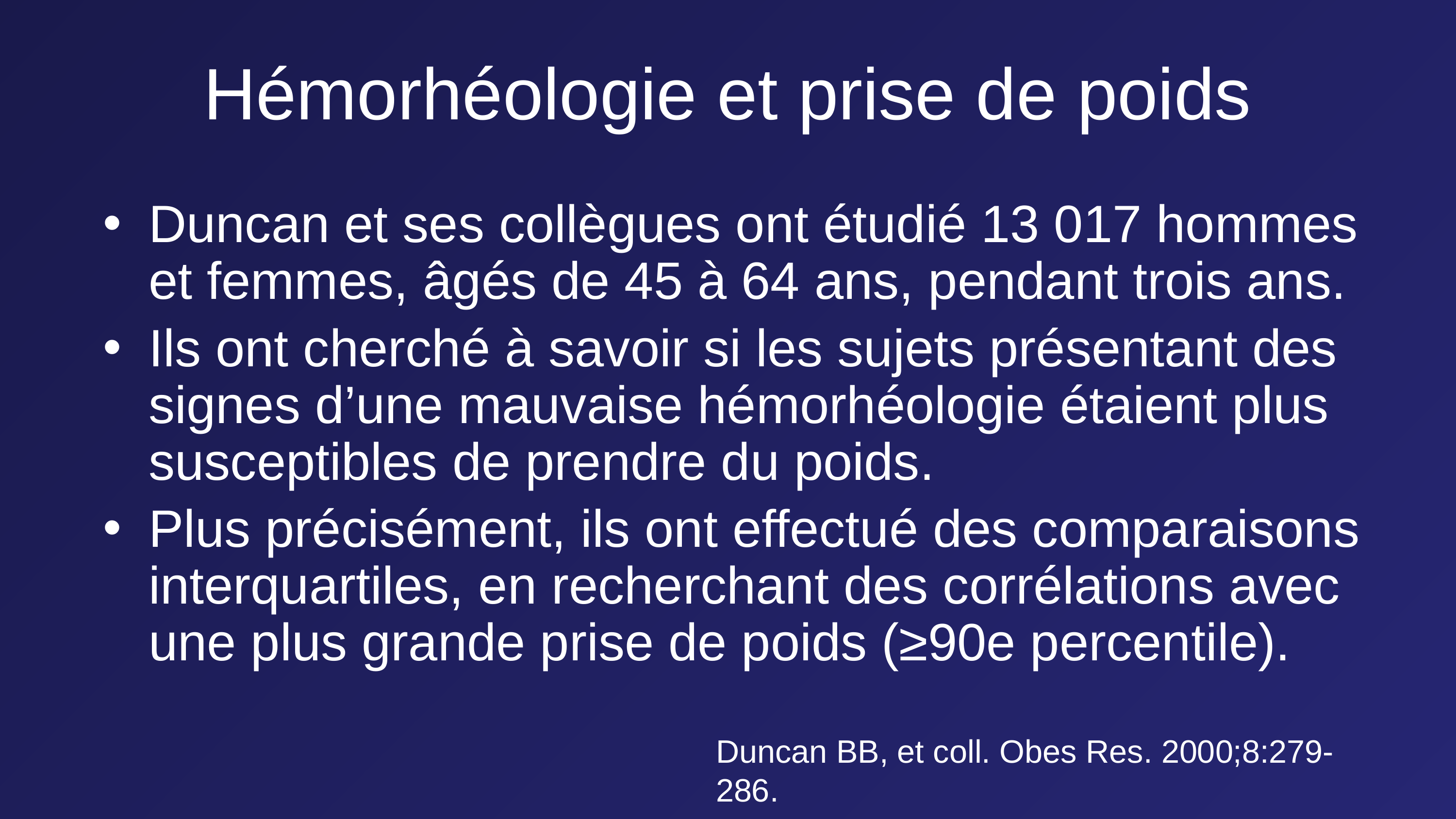

# Hémorhéologie et prise de poids
Duncan et ses collègues ont étudié 13 017 hommes et femmes, âgés de 45 à 64 ans, pendant trois ans.
Ils ont cherché à savoir si les sujets présentant des signes d’une mauvaise hémorhéologie étaient plus susceptibles de prendre du poids.
Plus précisément, ils ont effectué des comparaisons interquartiles, en recherchant des corrélations avec une plus grande prise de poids (≥90e percentile).
Duncan BB, et coll. Obes Res. 2000;8:279-286.